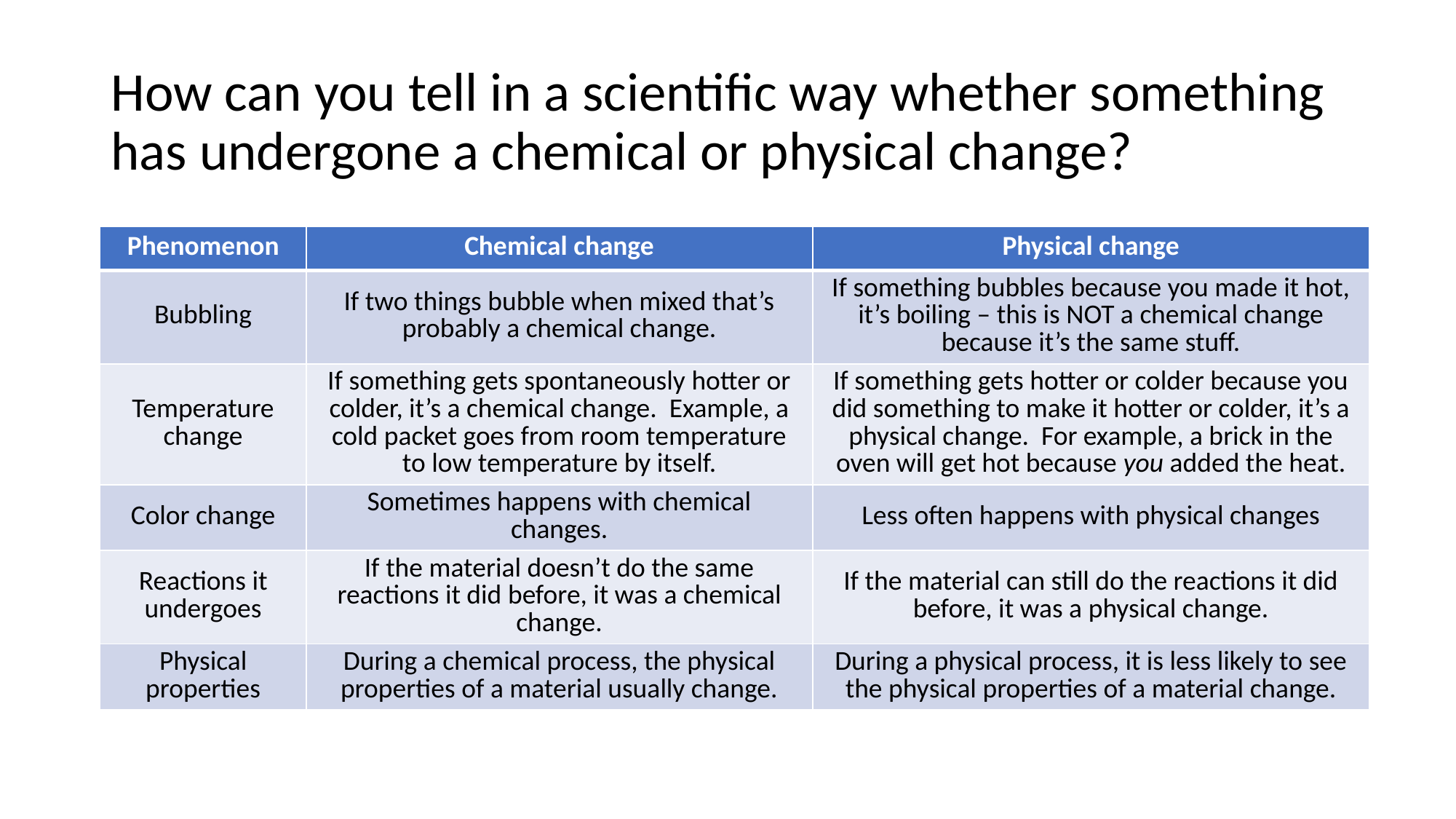

# How can you tell in a scientific way whether something has undergone a chemical or physical change?
| Phenomenon | Chemical change | Physical change |
| --- | --- | --- |
| Bubbling | If two things bubble when mixed that’s probably a chemical change. | If something bubbles because you made it hot, it’s boiling – this is NOT a chemical change because it’s the same stuff. |
| Temperature change | If something gets spontaneously hotter or colder, it’s a chemical change. Example, a cold packet goes from room temperature to low temperature by itself. | If something gets hotter or colder because you did something to make it hotter or colder, it’s a physical change. For example, a brick in the oven will get hot because you added the heat. |
| Color change | Sometimes happens with chemical changes. | Less often happens with physical changes |
| Reactions it undergoes | If the material doesn’t do the same reactions it did before, it was a chemical change. | If the material can still do the reactions it did before, it was a physical change. |
| Physical properties | During a chemical process, the physical properties of a material usually change. | During a physical process, it is less likely to see the physical properties of a material change. |